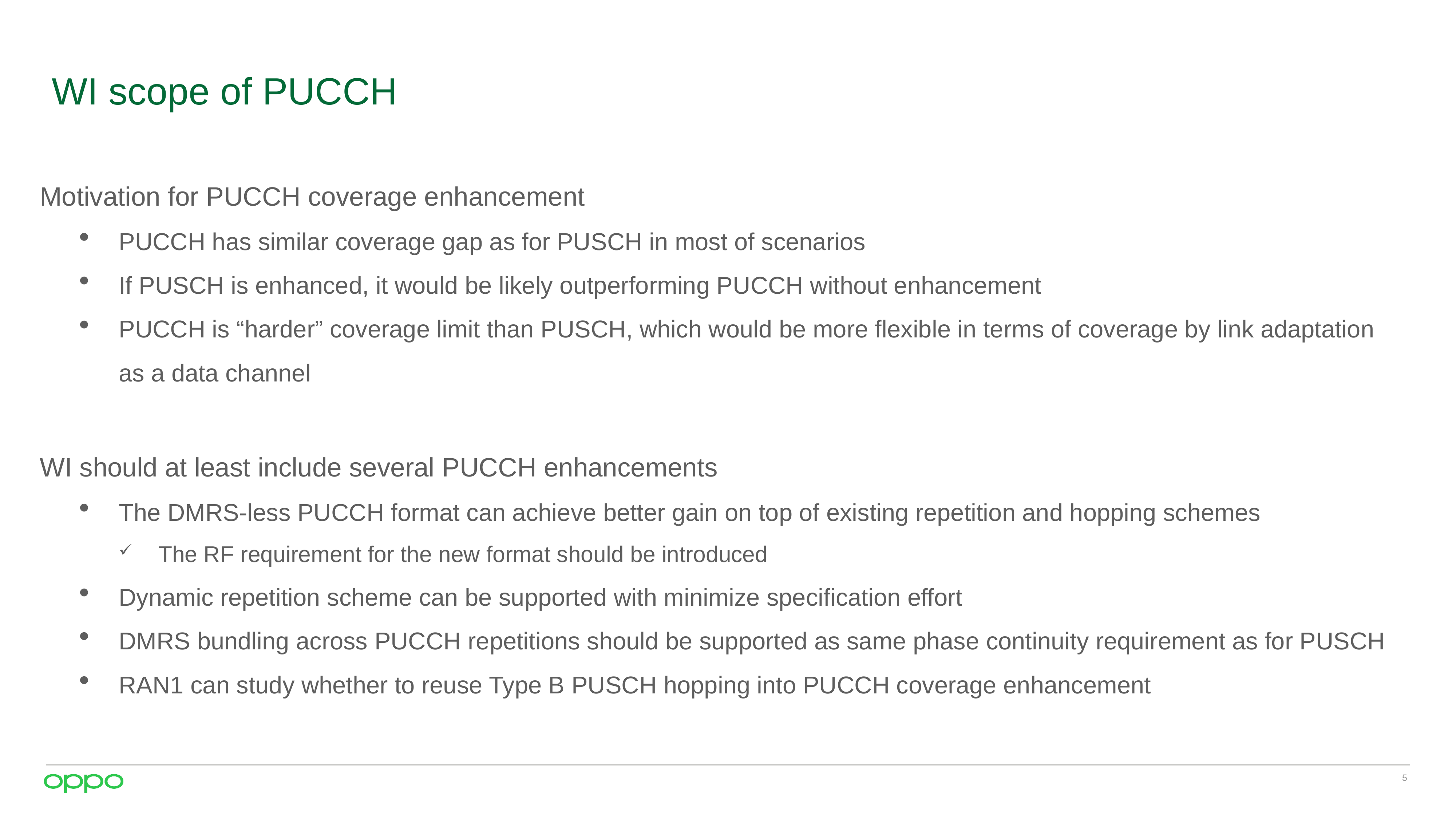

# WI scope of PUCCH
Motivation for PUCCH coverage enhancement
PUCCH has similar coverage gap as for PUSCH in most of scenarios
If PUSCH is enhanced, it would be likely outperforming PUCCH without enhancement
PUCCH is “harder” coverage limit than PUSCH, which would be more flexible in terms of coverage by link adaptation as a data channel

WI should at least include several PUCCH enhancements
The DMRS-less PUCCH format can achieve better gain on top of existing repetition and hopping schemes
The RF requirement for the new format should be introduced
Dynamic repetition scheme can be supported with minimize specification effort
DMRS bundling across PUCCH repetitions should be supported as same phase continuity requirement as for PUSCH
RAN1 can study whether to reuse Type B PUSCH hopping into PUCCH coverage enhancement